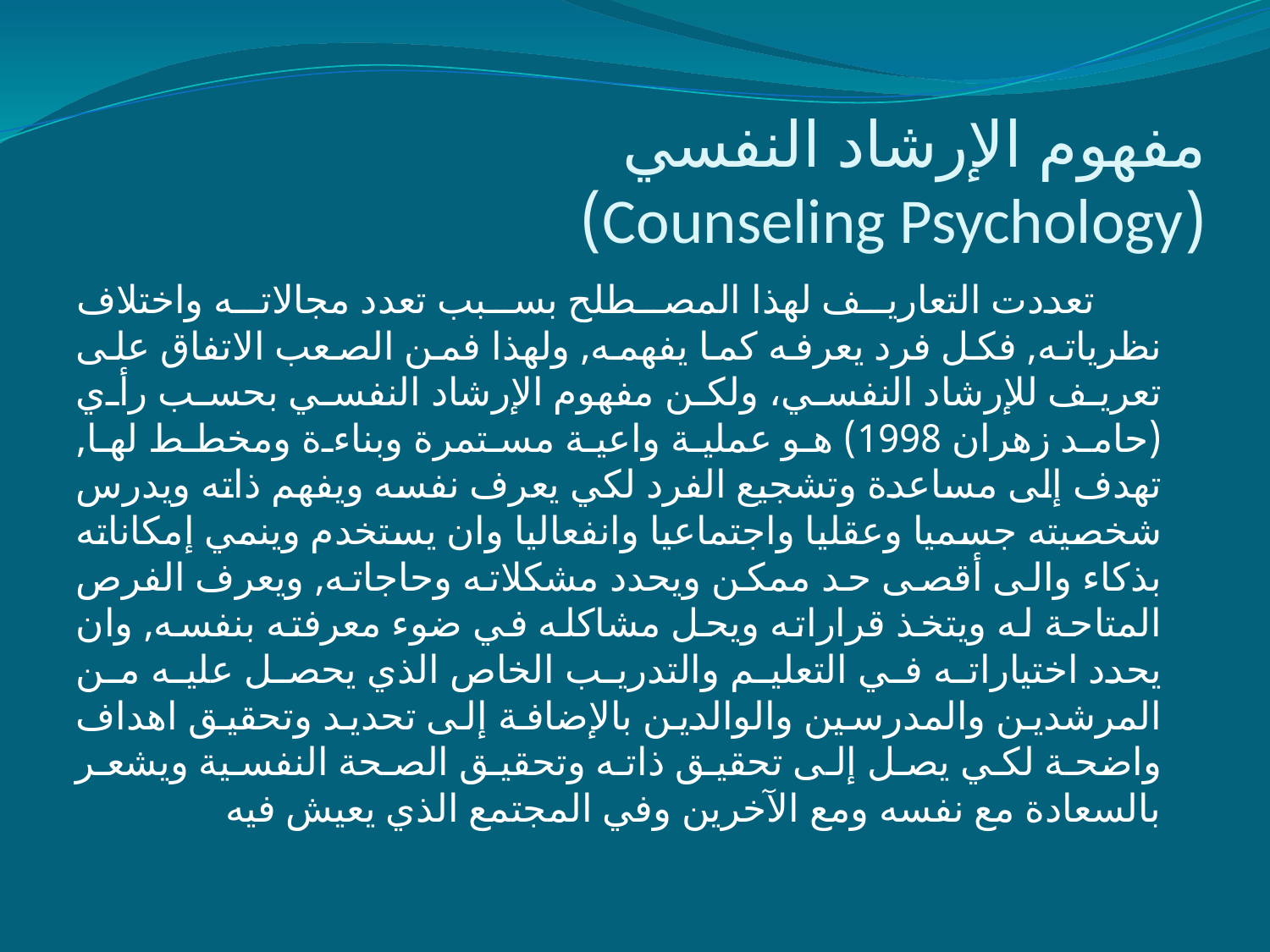

# مفهوم الإرشاد النفسي (Counseling Psychology)
          تعددت التعاريف لهذا المصطلح بسبب تعدد مجالاته واختلاف نظرياته, فكل فرد يعرفه كما يفهمه, ولهذا فمن الصعب الاتفاق على تعريف للإرشاد النفسي، ولكن مفهوم الإرشاد النفسي بحسب رأي (حامد زهران 1998) هو عملية واعية مستمرة وبناءة ومخطط لها, تهدف إلى مساعدة وتشجيع الفرد لكي يعرف نفسه ويفهم ذاته ويدرس شخصيته جسميا وعقليا واجتماعيا وانفعاليا وان يستخدم وينمي إمكاناته بذكاء والى أقصى حد ممكن ويحدد مشكلاته وحاجاته, ويعرف الفرص المتاحة له ويتخذ قراراته ويحل مشاكله في ضوء معرفته بنفسه, وان يحدد اختياراته في التعليم والتدريب الخاص الذي يحصل عليه من المرشدين والمدرسين والوالدين بالإضافة إلى تحديد وتحقيق اهداف واضحة لكي يصل إلى تحقيق ذاته وتحقيق الصحة النفسية ويشعر بالسعادة مع نفسه ومع الآخرين وفي المجتمع الذي يعيش فيه